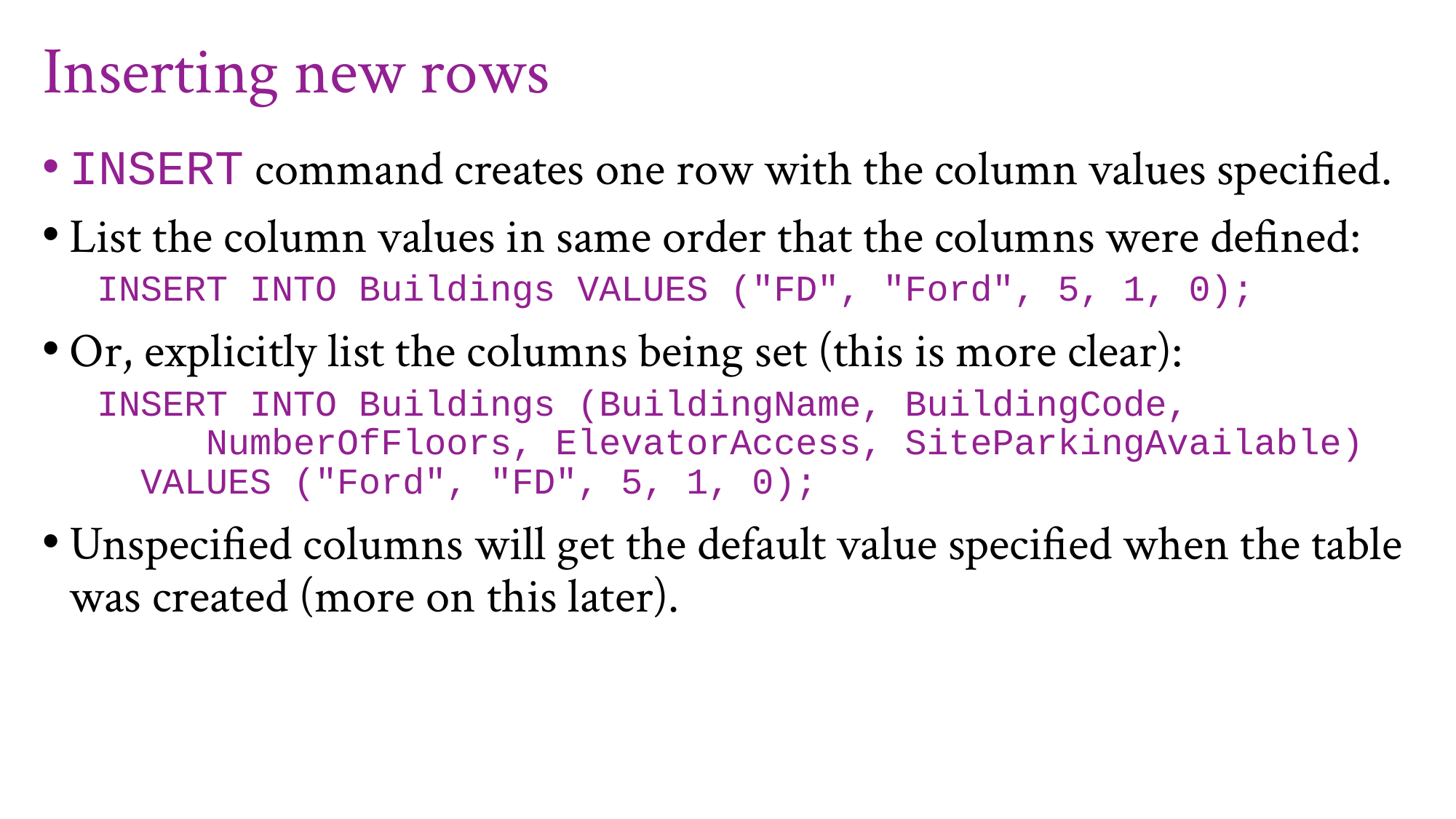

# Inserting new rows
INSERT command creates one row with the column values specified.
List the column values in same order that the columns were defined:
INSERT INTO Buildings VALUES ("FD", "Ford", 5, 1, 0);
Or, explicitly list the columns being set (this is more clear):
INSERT INTO Buildings (BuildingName, BuildingCode,
     NumberOfFloors, ElevatorAccess, SiteParkingAvailable)
  VALUES ("Ford", "FD", 5, 1, 0);
Unspecified columns will get the default value specified when the table was created (more on this later).